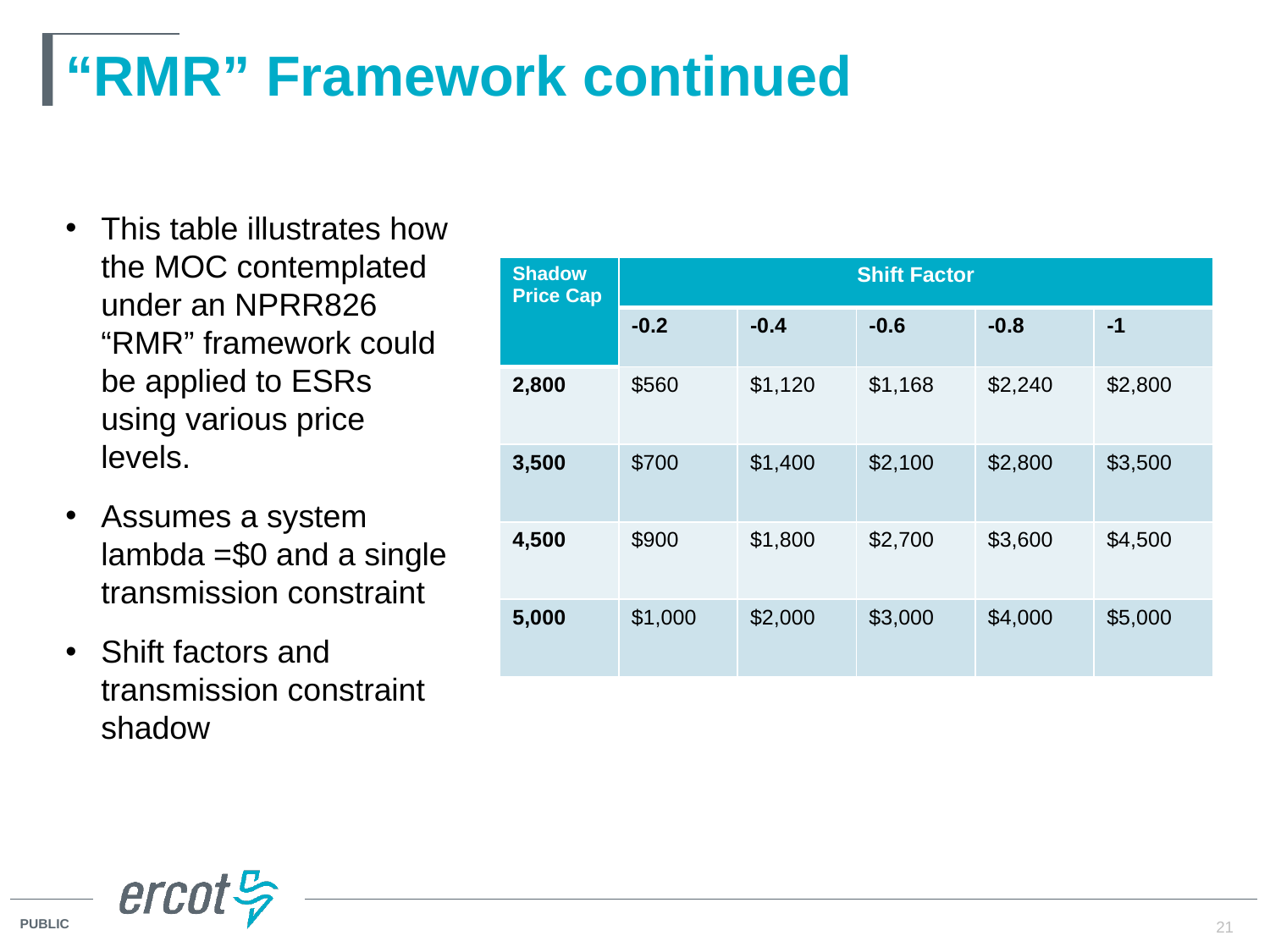

# “RMR” Framework continued
This table illustrates how the MOC contemplated under an NPRR826 “RMR” framework could be applied to ESRs using various price levels.
Assumes a system lambda =$0 and a single transmission constraint
Shift factors and transmission constraint shadow
| Shadow Price Cap | Shift Factor | -0.4 | -0.6 | -0.8 | -1 |
| --- | --- | --- | --- | --- | --- |
|  | -0.2 | -0.4 | -0.6 | -0.8 | -1 |
| 2,800 | $560 | $1,120 | $1,168 | $2,240 | $2,800 |
| 3,500 | $700 | $1,400 | $2,100 | $2,800 | $3,500 |
| 4,500 | $900 | $1,800 | $2,700 | $3,600 | $4,500 |
| 5,000 | $1,000 | $2,000 | $3,000 | $4,000 | $5,000 |
21